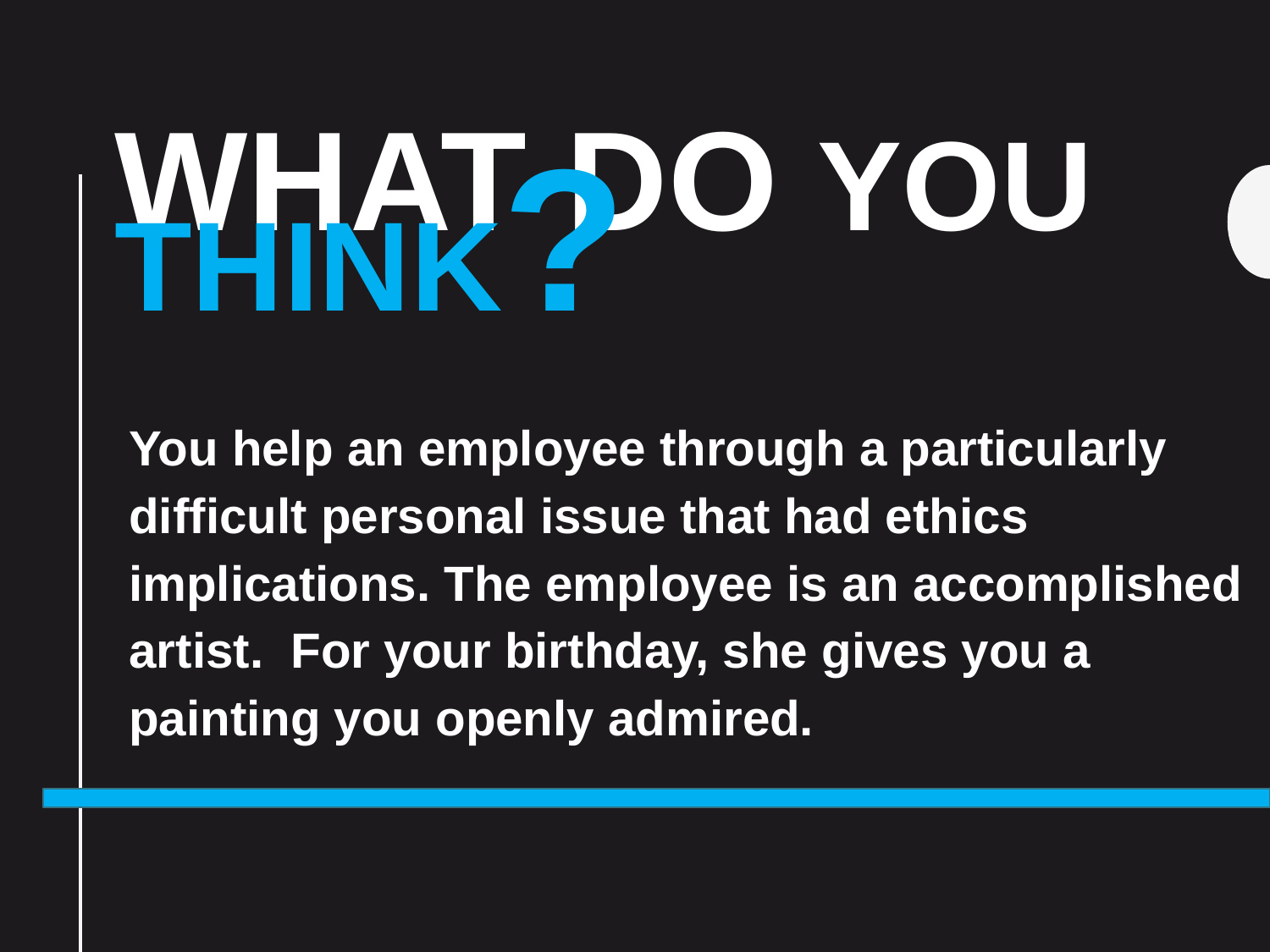

# What do you Think?
You help an employee through a particularly difficult personal issue that had ethics implications. The employee is an accomplished artist.  For your birthday, she gives you a painting you openly admired.